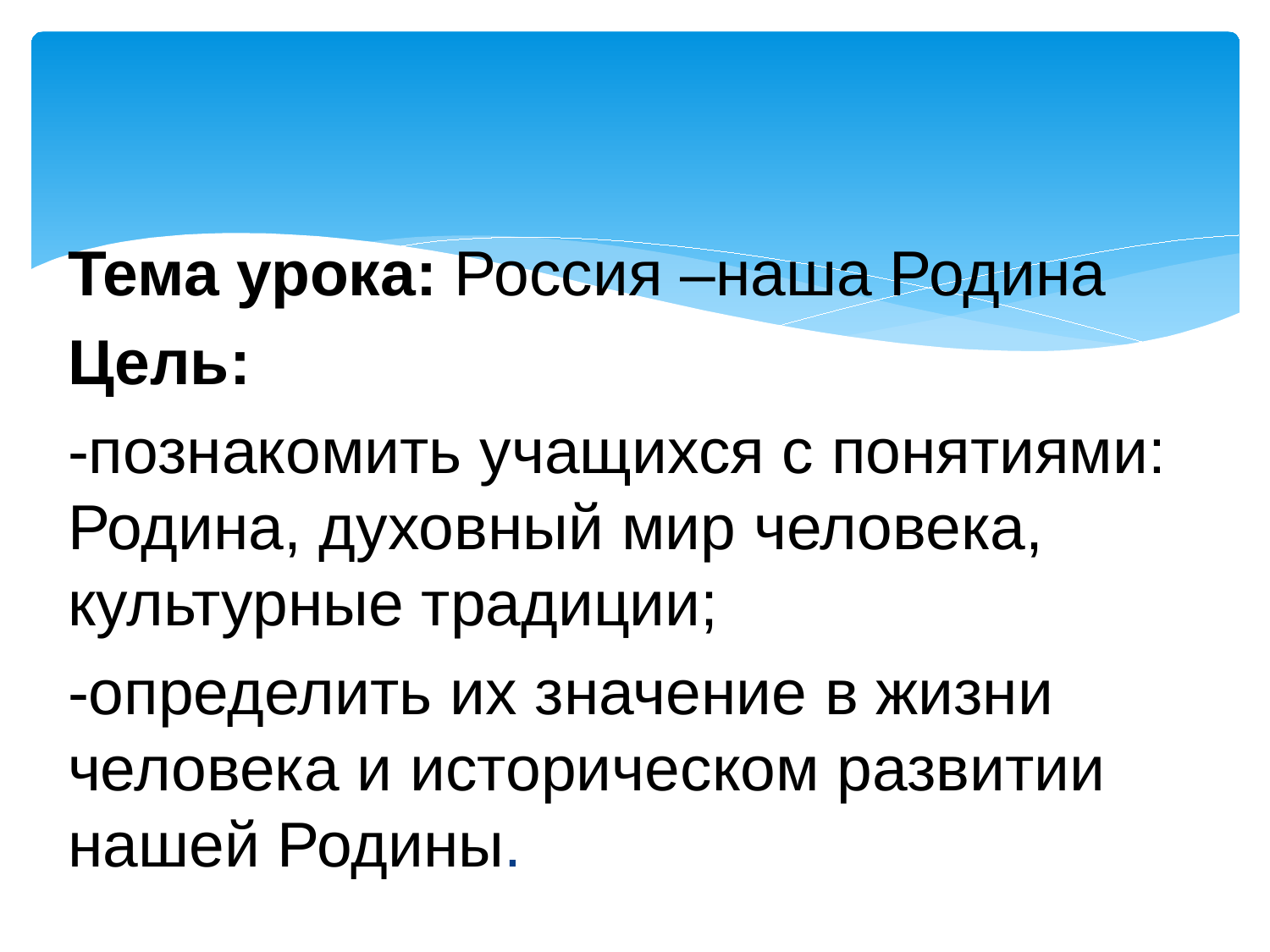

Тема урока: Россия –наша Родина
Цель:
-познакомить учащихся с понятиями: Родина, духовный мир человека, культурные традиции;
-определить их значение в жизни человека и историческом развитии нашей Родины.